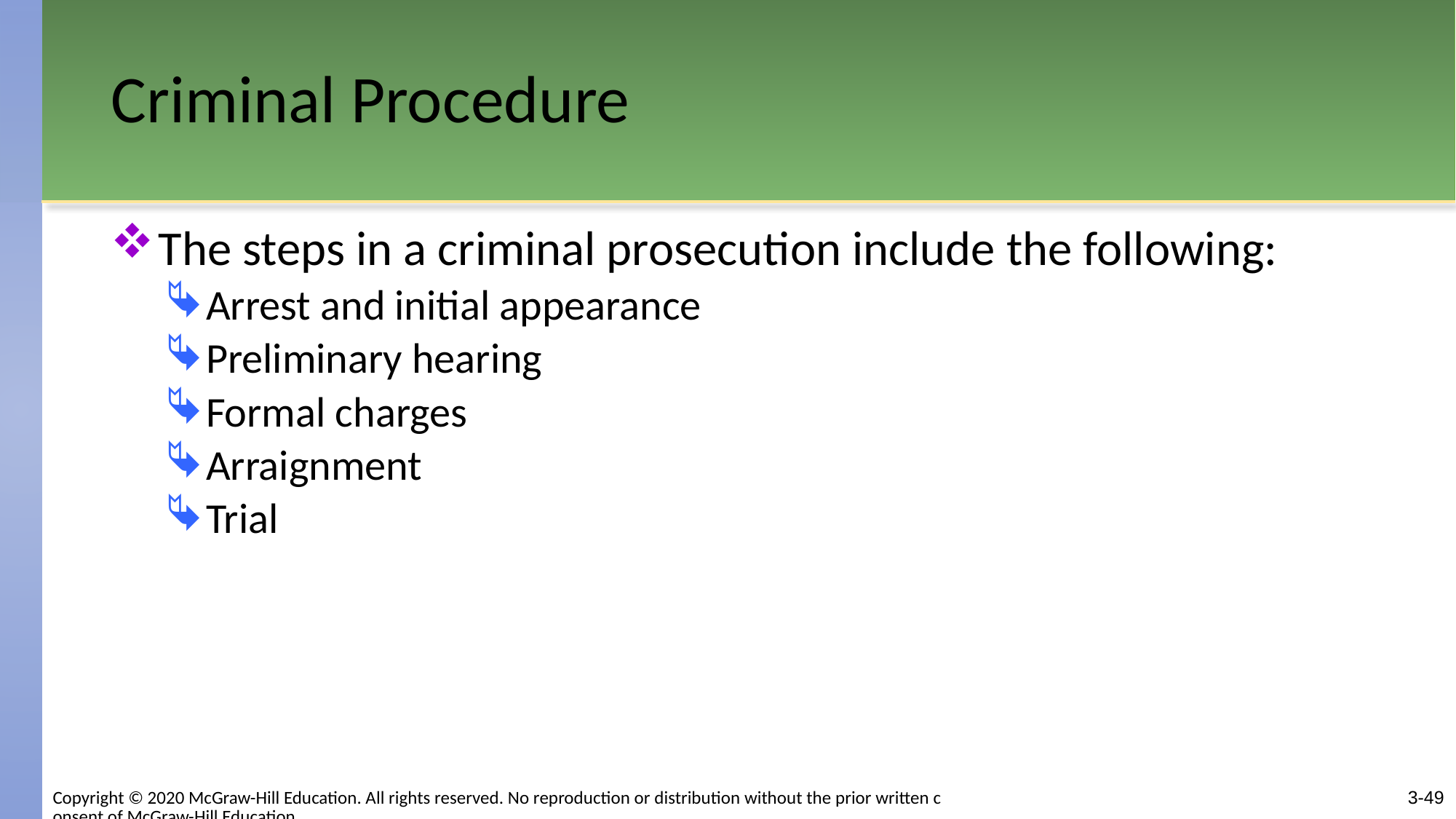

# Criminal Procedure
The steps in a criminal prosecution include the following:
Arrest and initial appearance
Preliminary hearing
Formal charges
Arraignment
Trial

3-49
Copyright © 2020 McGraw-Hill Education. All rights reserved. No reproduction or distribution without the prior written consent of McGraw-Hill Education.